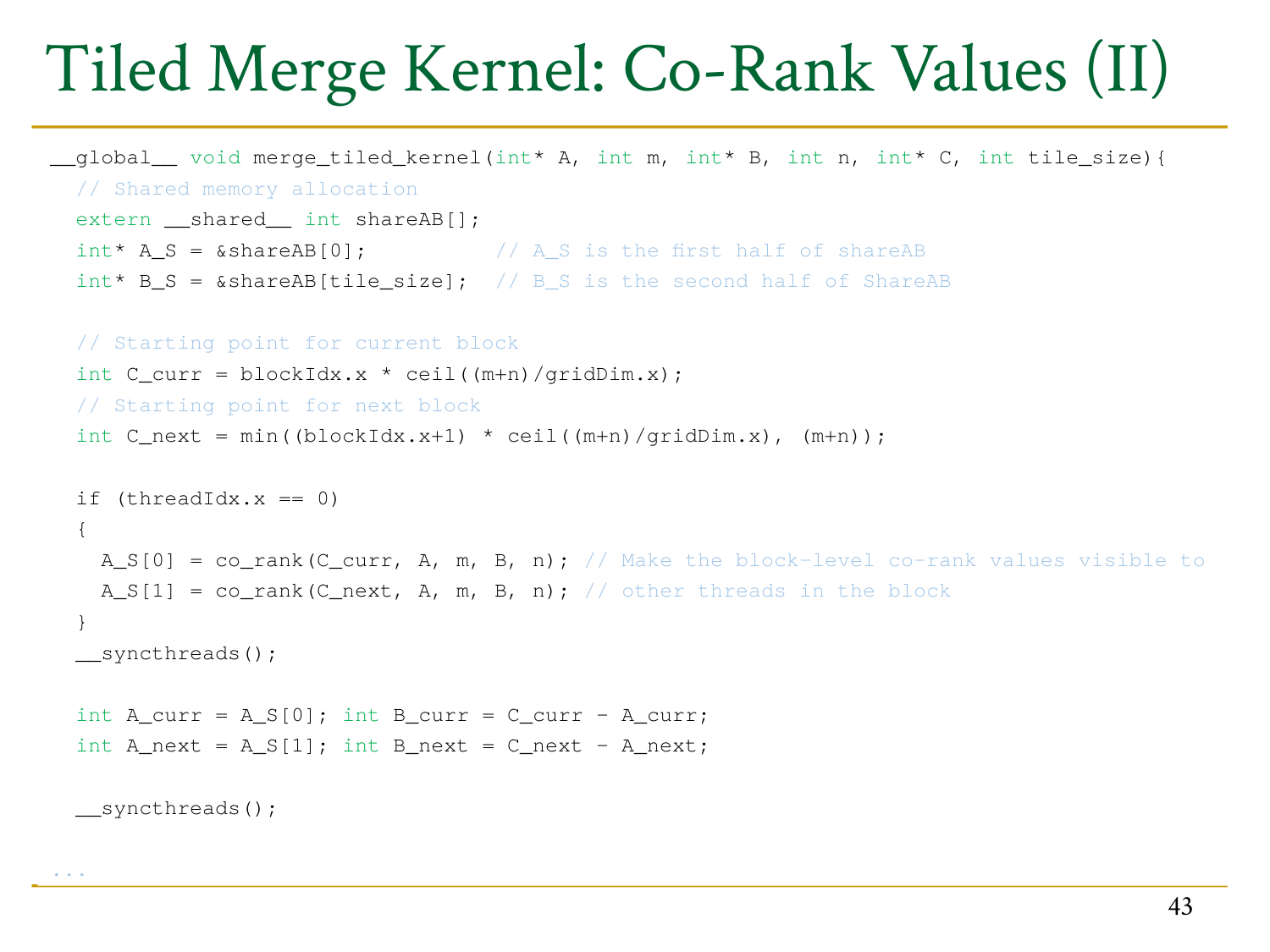

# Tiled Merge Kernel: Co-Rank Values (II)
__global__ void merge_tiled_kernel(int* A, int m, int* B, int n, int* C, int tile_size){
  // Shared memory allocation
  extern __shared__ int shareAB[];
  int* A_S = &shareAB[0];          // A_S is the first half of shareAB
  int* B_S = &shareAB[tile_size];  // B_S is the second half of ShareAB

  // Starting point for current block
  int C_curr = blockIdx.x * ceil((m+n)/gridDim.x);
  // Starting point for next block
  int C_next = min((blockIdx.x+1) * ceil((m+n)/gridDim.x), (m+n));

  if (threadIdx.x == 0)
  {
    A_S[0] = co_rank(C_curr, A, m, B, n); // Make the block-level co-rank values visible to
    A_S[1] = co_rank(C_next, A, m, B, n); // other threads in the block
  }
  __syncthreads();

  int A_curr = A_S[0]; int B_curr = C_curr – A_curr;
  int A_next = A_S[1]; int B_next = C_next – A_next;

  __syncthreads();

...
43